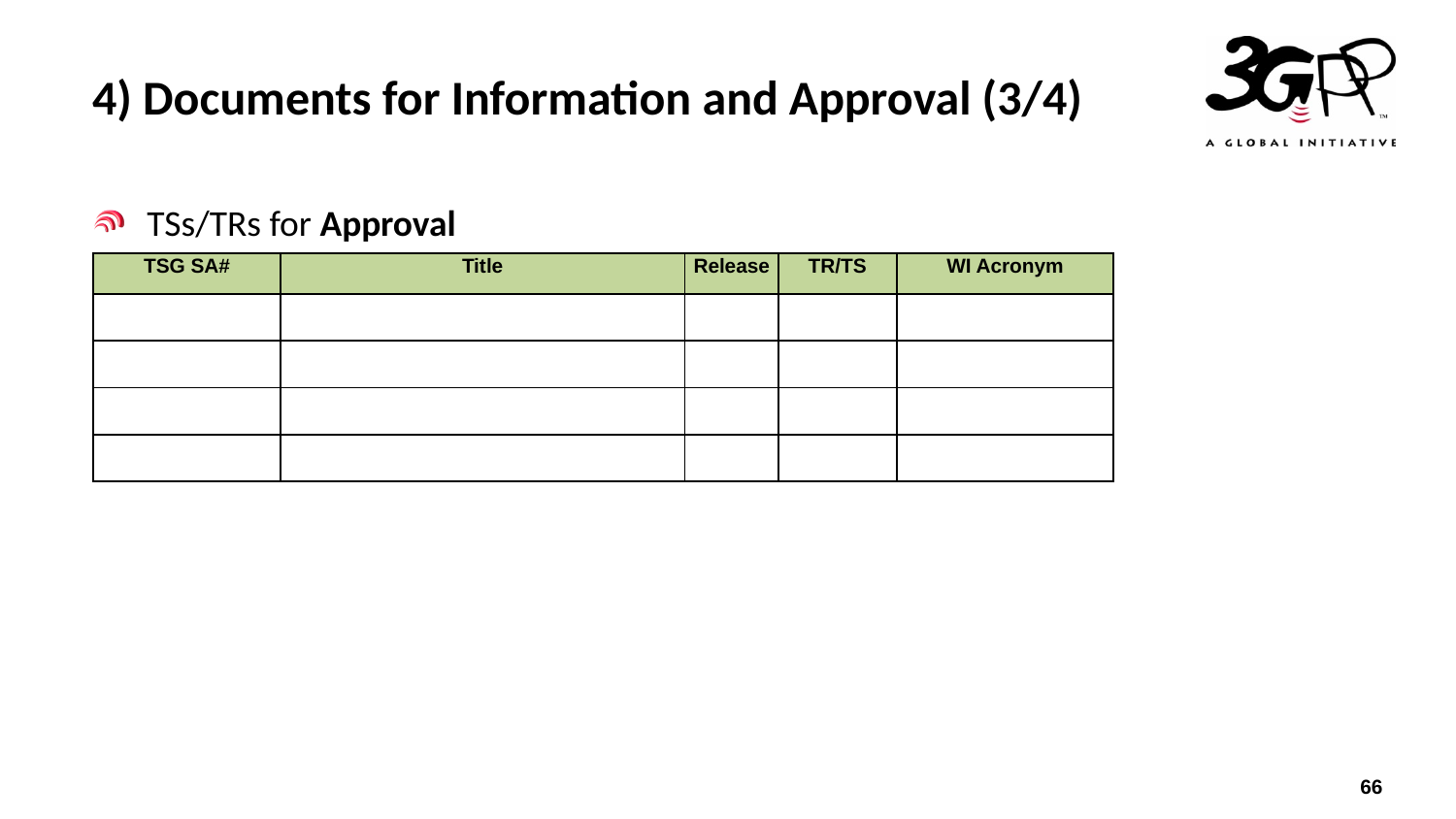

# 4) Documents for Information and Approval (3/4)
TSs/TRs for Approval

| TSG SA# | Title | Release | TR/TS | WI Acronym |
| --- | --- | --- | --- | --- |
|  |  |  |  |  |
|  |  |  |  |  |
|  |  |  |  |  |
|  |  |  |  |  |